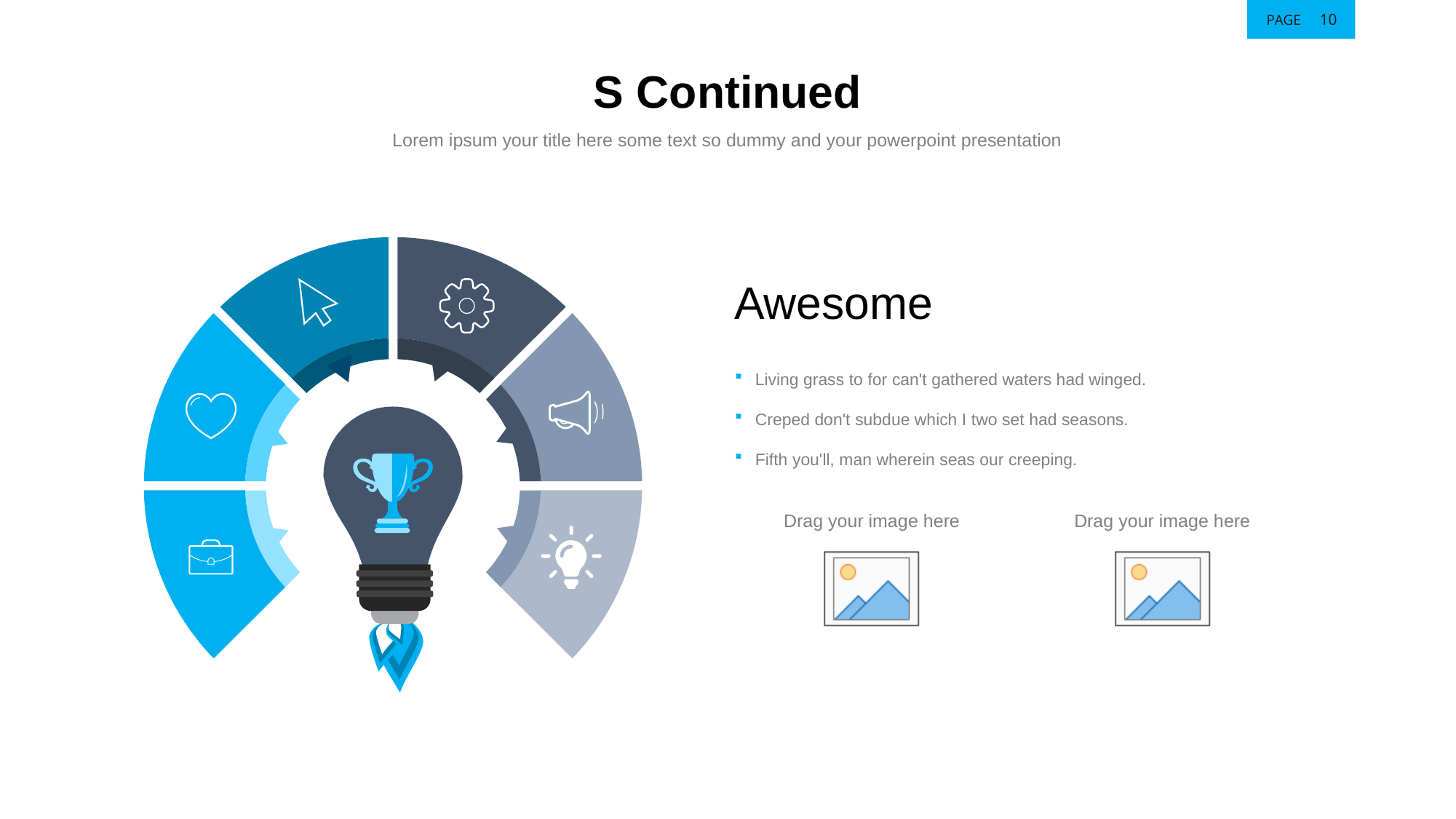

10
S Continued
Lorem ipsum your title here some text so dummy and your powerpoint presentation

Awesome

Living grass to for can't gathered waters had winged.
Creped don't subdue which I two set had seasons.
Fifth you'll, man wherein seas our creeping.